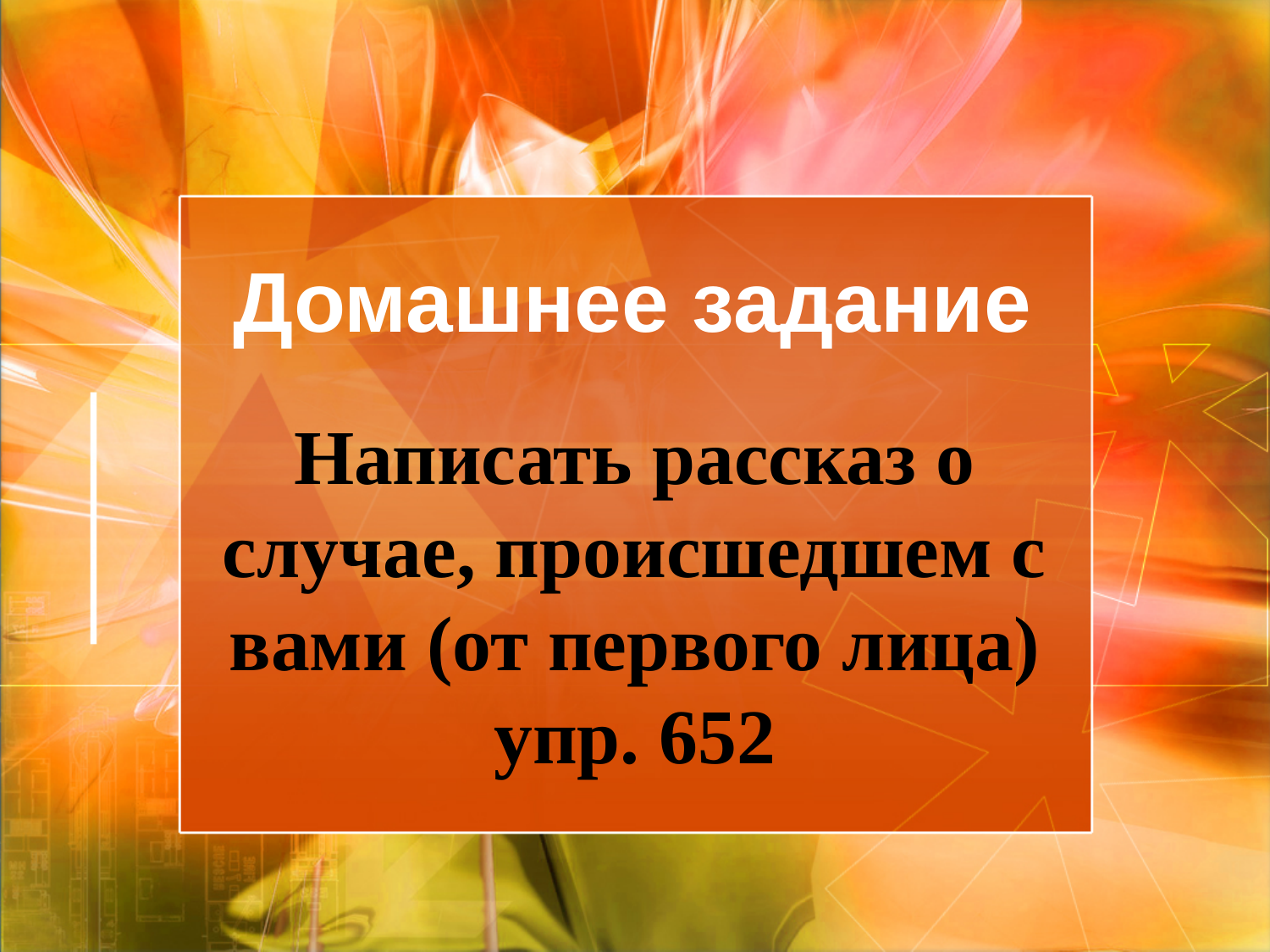

# Домашнее задание
Написать рассказ о случае, происшедшем с вами (от первого лица) упр. 652